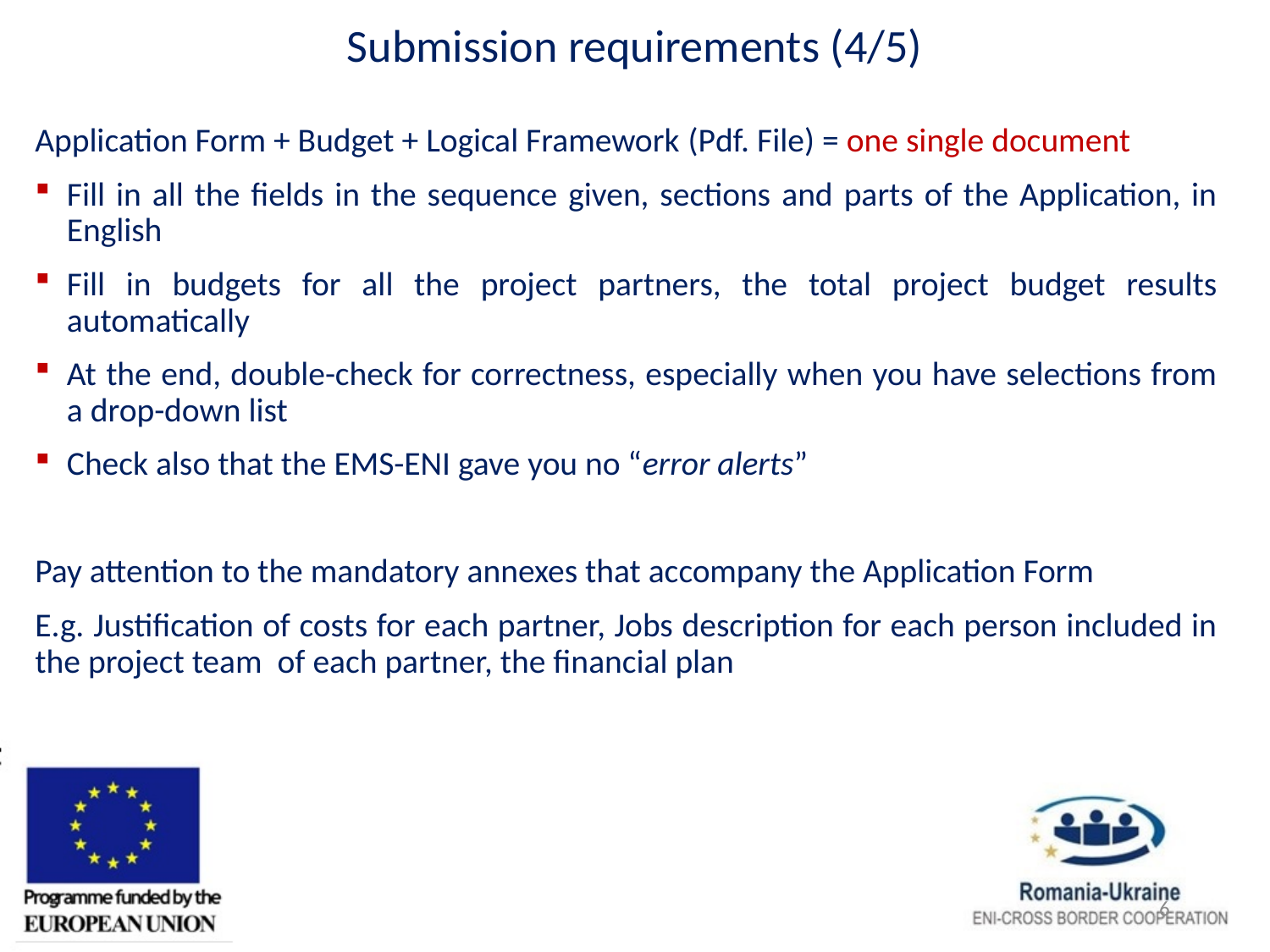

# Submission requirements (4/5)
Application Form + Budget + Logical Framework (Pdf. File) = one single document
Fill in all the fields in the sequence given, sections and parts of the Application, in English
Fill in budgets for all the project partners, the total project budget results automatically
At the end, double-check for correctness, especially when you have selections from a drop-down list
Check also that the EMS-ENI gave you no “error alerts”

Pay attention to the mandatory annexes that accompany the Application Form
E.g. Justification of costs for each partner, Jobs description for each person included in the project team  of each partner, the financial plan

6